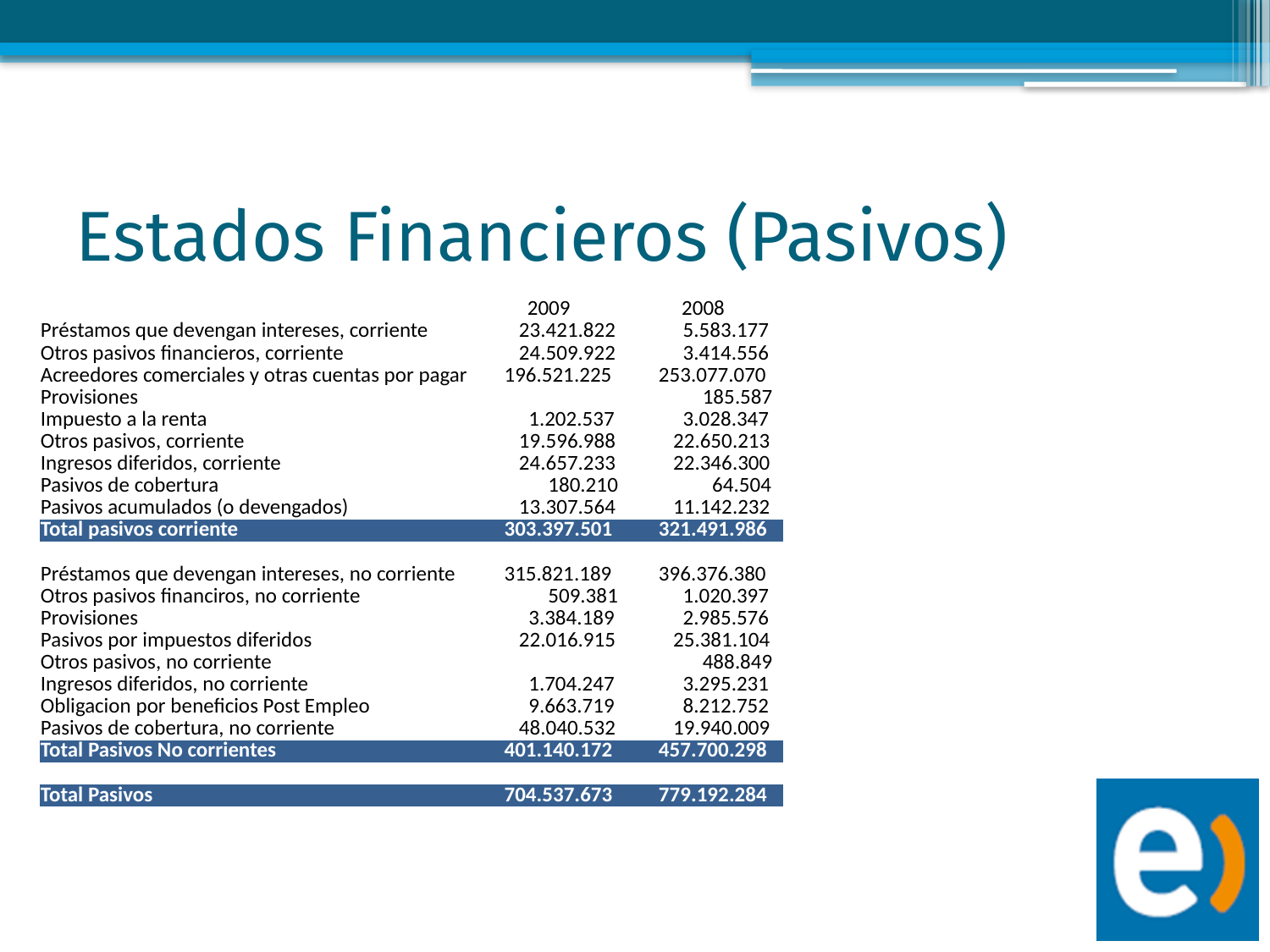

# Estados Financieros (Pasivos)
|  | 2009 | 2008 |
| --- | --- | --- |
| Préstamos que devengan intereses, corriente | 23.421.822 | 5.583.177 |
| Otros pasivos financieros, corriente | 24.509.922 | 3.414.556 |
| Acreedores comerciales y otras cuentas por pagar | 196.521.225 | 253.077.070 |
| Provisiones |  | 185.587 |
| Impuesto a la renta | 1.202.537 | 3.028.347 |
| Otros pasivos, corriente | 19.596.988 | 22.650.213 |
| Ingresos diferidos, corriente | 24.657.233 | 22.346.300 |
| Pasivos de cobertura | 180.210 | 64.504 |
| Pasivos acumulados (o devengados) | 13.307.564 | 11.142.232 |
| Total pasivos corriente | 303.397.501 | 321.491.986 |
|  |  |  |
| Préstamos que devengan intereses, no corriente | 315.821.189 | 396.376.380 |
| Otros pasivos financiros, no corriente | 509.381 | 1.020.397 |
| Provisiones | 3.384.189 | 2.985.576 |
| Pasivos por impuestos diferidos | 22.016.915 | 25.381.104 |
| Otros pasivos, no corriente |  | 488.849 |
| Ingresos diferidos, no corriente | 1.704.247 | 3.295.231 |
| Obligacion por beneficios Post Empleo | 9.663.719 | 8.212.752 |
| Pasivos de cobertura, no corriente | 48.040.532 | 19.940.009 |
| Total Pasivos No corrientes | 401.140.172 | 457.700.298 |
|  |  |  |
| Total Pasivos | 704.537.673 | 779.192.284 |